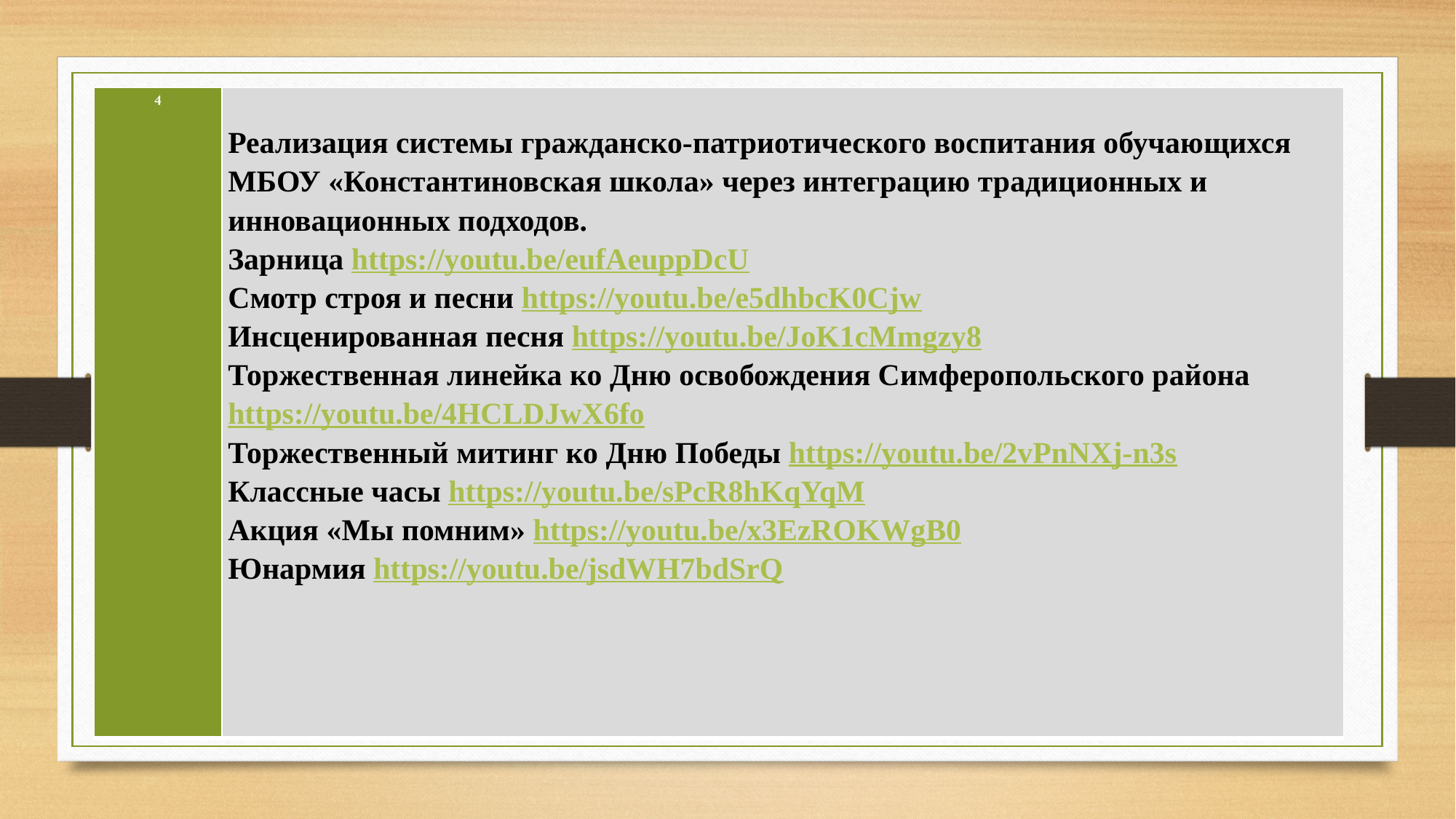

| 4 | Реализация системы гражданско-патриотического воспитания обучающихся МБОУ «Константиновская школа» через интеграцию традиционных и инновационных подходов. Зарница https://youtu.be/eufAeuppDcU Смотр строя и песни https://youtu.be/e5dhbcK0Cjw Инсценированная песня https://youtu.be/JoK1cMmgzy8 Торжественная линейка ко Дню освобождения Симферопольского района https://youtu.be/4HCLDJwX6fo Торжественный митинг ко Дню Победы https://youtu.be/2vPnNXj-n3s Классные часы https://youtu.be/sPcR8hKqYqM Акция «Мы помним» https://youtu.be/x3EzROKWgB0 Юнармия https://youtu.be/jsdWH7bdSrQ |
| --- | --- |